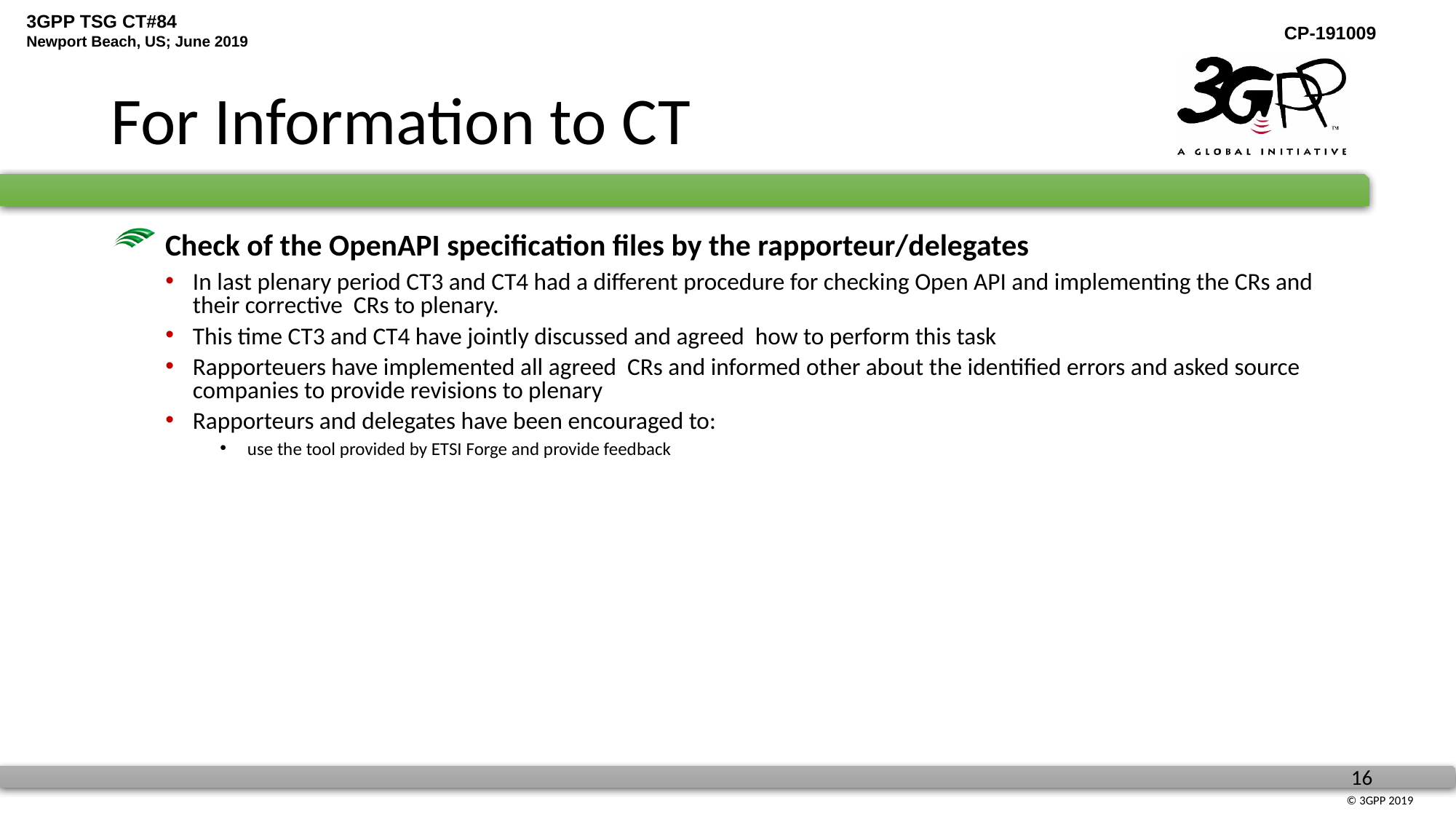

# For Information to CT
 Check of the OpenAPI specification files by the rapporteur/delegates
In last plenary period CT3 and CT4 had a different procedure for checking Open API and implementing the CRs and their corrective  CRs to plenary.
This time CT3 and CT4 have jointly discussed and agreed  how to perform this task
Rapporteuers have implemented all agreed  CRs and informed other about the identified errors and asked source companies to provide revisions to plenary
Rapporteurs and delegates have been encouraged to:
use the tool provided by ETSI Forge and provide feedback